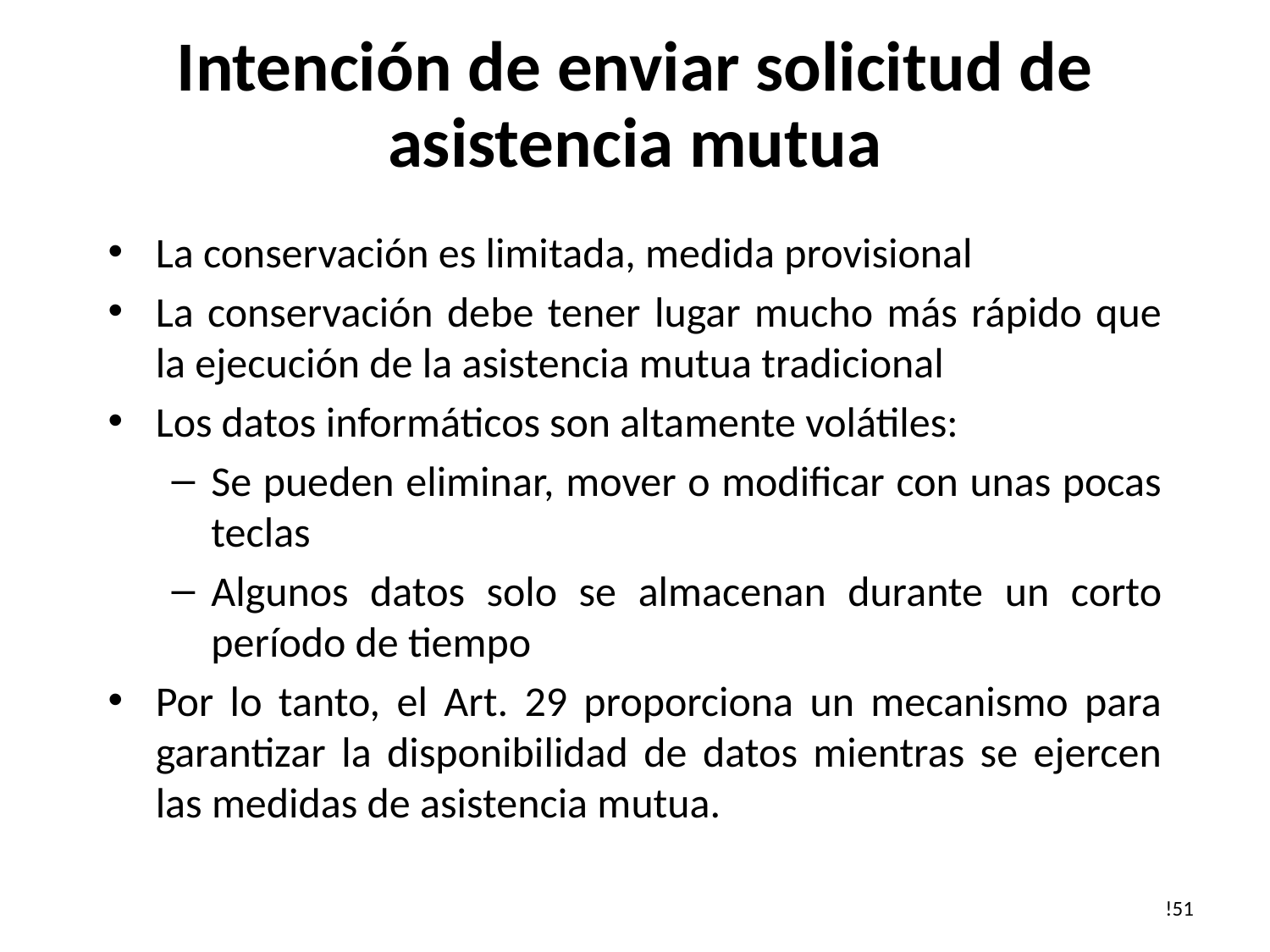

# Intención de enviar solicitud de asistencia mutua
La conservación es limitada, medida provisional
La conservación debe tener lugar mucho más rápido que la ejecución de la asistencia mutua tradicional
Los datos informáticos son altamente volátiles:
Se pueden eliminar, mover o modificar con unas pocas teclas
Algunos datos solo se almacenan durante un corto período de tiempo
Por lo tanto, el Art. 29 proporciona un mecanismo para garantizar la disponibilidad de datos mientras se ejercen las medidas de asistencia mutua.
!51